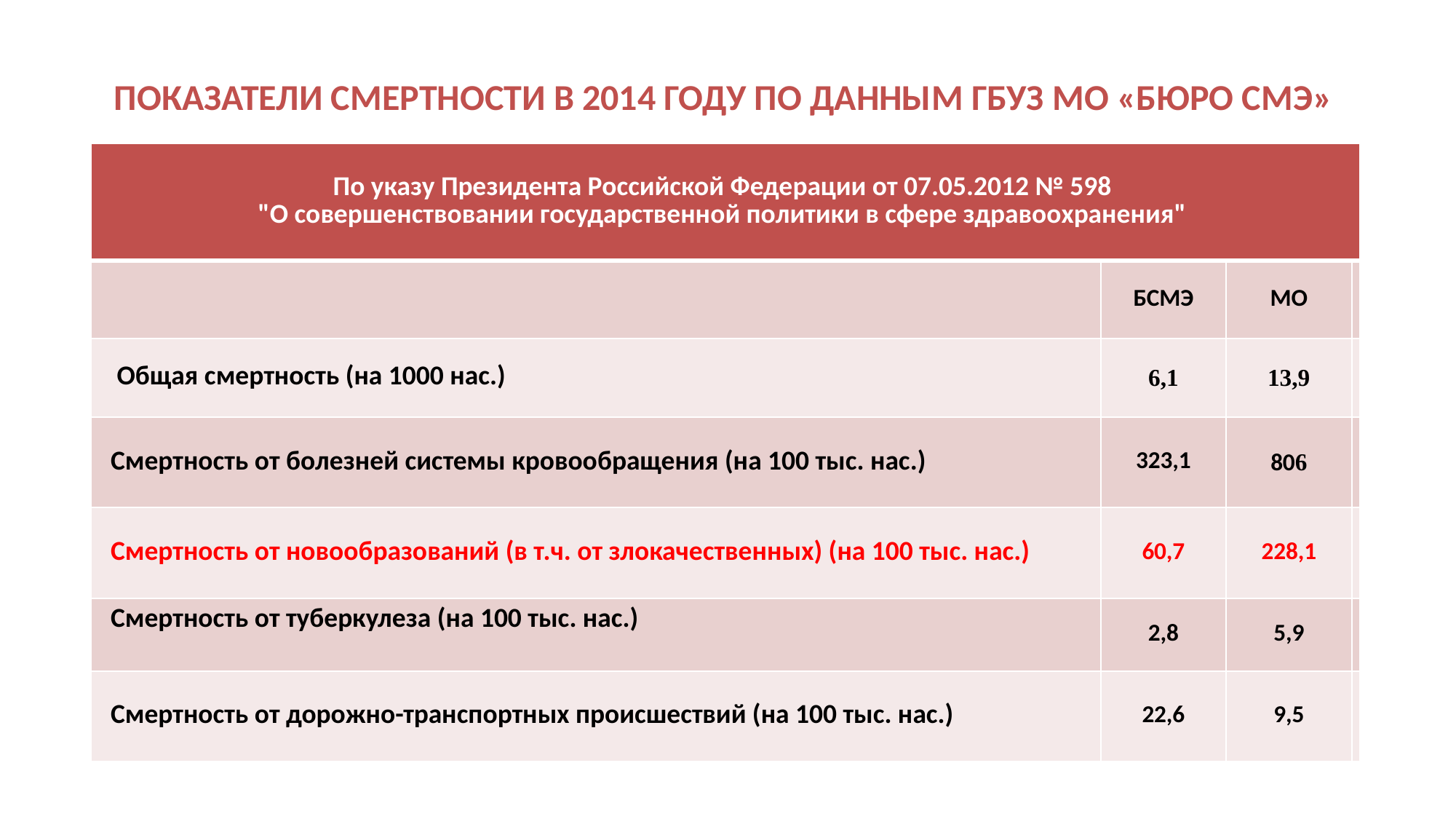

# ПОКАЗАТЕЛИ СМЕРТНОСТИ В 2014 ГОДУ ПО ДАННЫМ ГБУЗ МО «БЮРО СМЭ»
| По указу Президента Российской Федерации от 07.05.2012 № 598 "О совершенствовании государственной политики в сфере здравоохранения" |  |  |  |
| --- | --- | --- | --- |
|  | БСМЭ | МО |  |
| Общая смертность (на 1000 нас.) | 6,1 | 13,9 |  |
| Смертность от болезней системы кровообращения (на 100 тыс. нас.) | 323,1 | 806 |  |
| Смертность от новообразований (в т.ч. от злокачественных) (на 100 тыс. нас.) | 60,7 | 228,1 |  |
| Смертность от туберкулеза (на 100 тыс. нас.) | 2,8 | 5,9 |  |
| Смертность от дорожно-транспортных происшествий (на 100 тыс. нас.) | 22,6 | 9,5 |  |